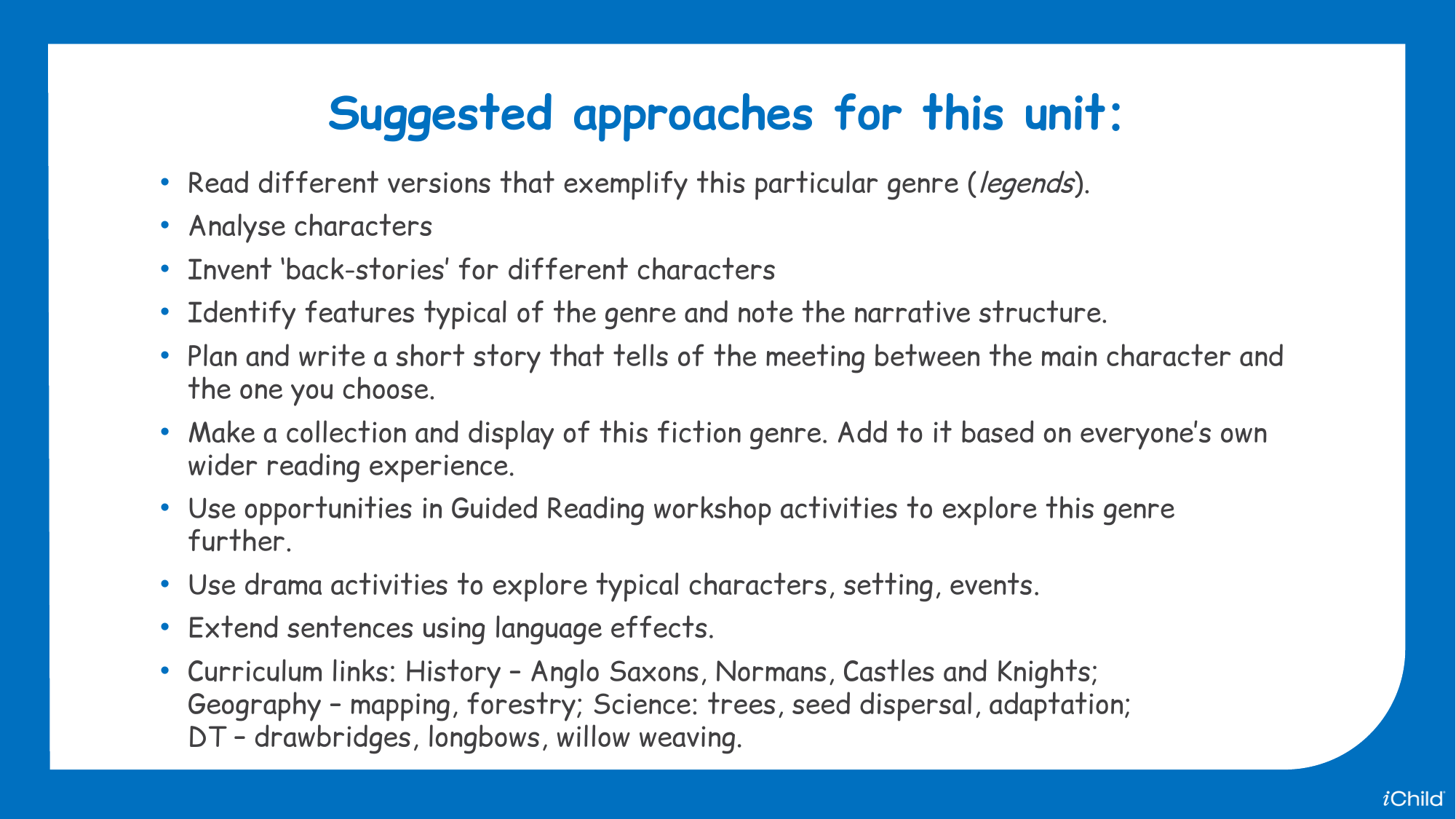

Suggested approaches for this unit:
Read different versions that exemplify this particular genre (legends).
Analyse characters
Invent ‘back-stories’ for different characters
Identify features typical of the genre and note the narrative structure.
Plan and write a short story that tells of the meeting between the main character and the one you choose.
Make a collection and display of this fiction genre. Add to it based on everyone’s own wider reading experience.
Use opportunities in Guided Reading workshop activities to explore this genre further.
Use drama activities to explore typical characters, setting, events.
Extend sentences using language effects.
Curriculum links: History – Anglo Saxons, Normans, Castles and Knights;
Geography – mapping, forestry; Science: trees, seed dispersal, adaptation;
DT – drawbridges, longbows, willow weaving.